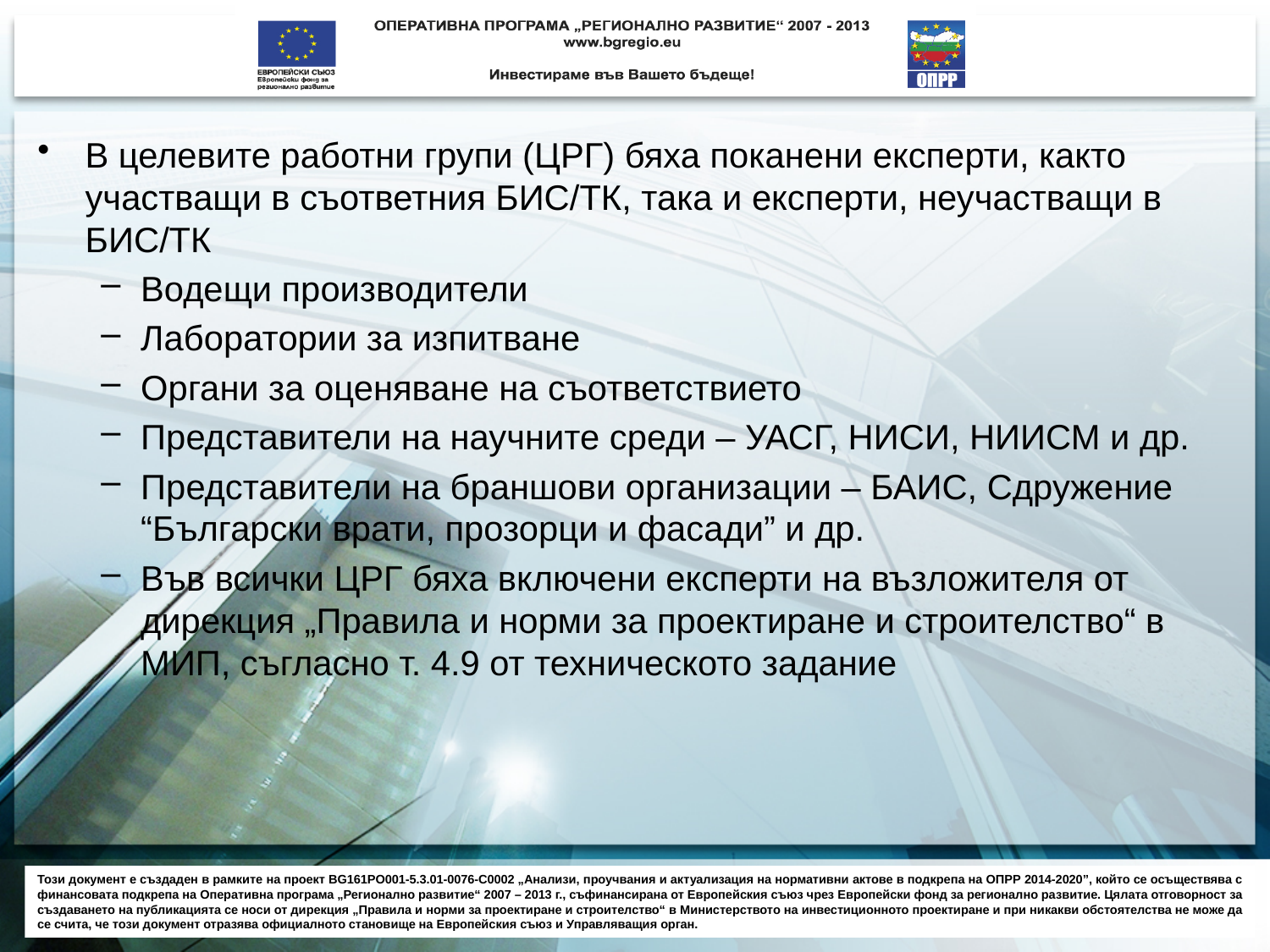

В целевите работни групи (ЦРГ) бяха поканени експерти, както участващи в съответния БИС/ТК, така и експерти, неучастващи в БИС/ТК
Водещи производители
Лаборатории за изпитване
Органи за оценяване на съответствието
Представители на научните среди – УАСГ, НИСИ, НИИСМ и др.
Представители на браншови организации – БАИС, Сдружение “Български врати, прозорци и фасади” и др.
Във всички ЦРГ бяха включени експерти на възложителя от дирекция „Правила и норми за проектиране и строителство“ в МИП, съгласно т. 4.9 от техническото задание